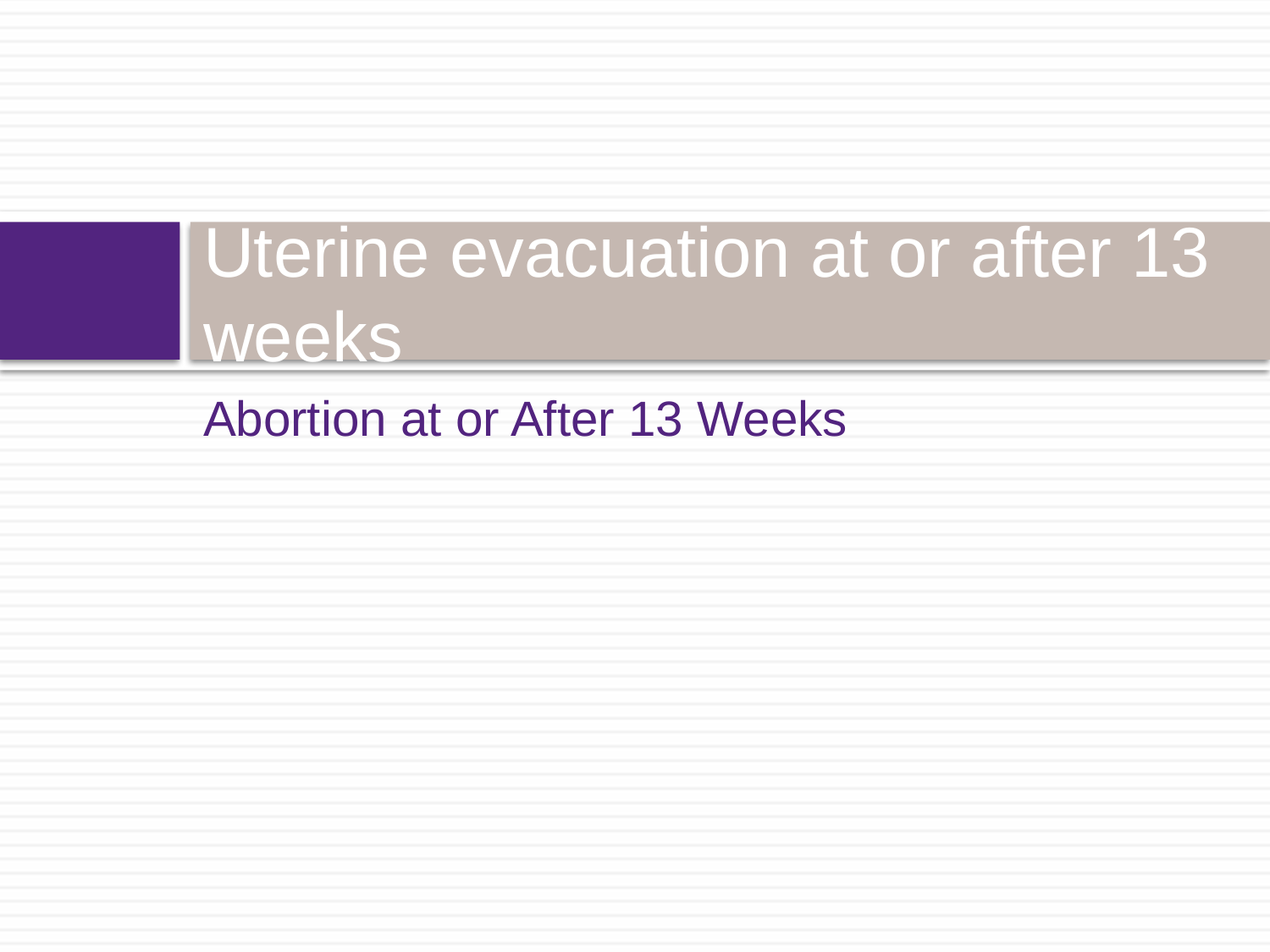

# Uterine evacuation at or after 13 weeks
Abortion at or After 13 Weeks